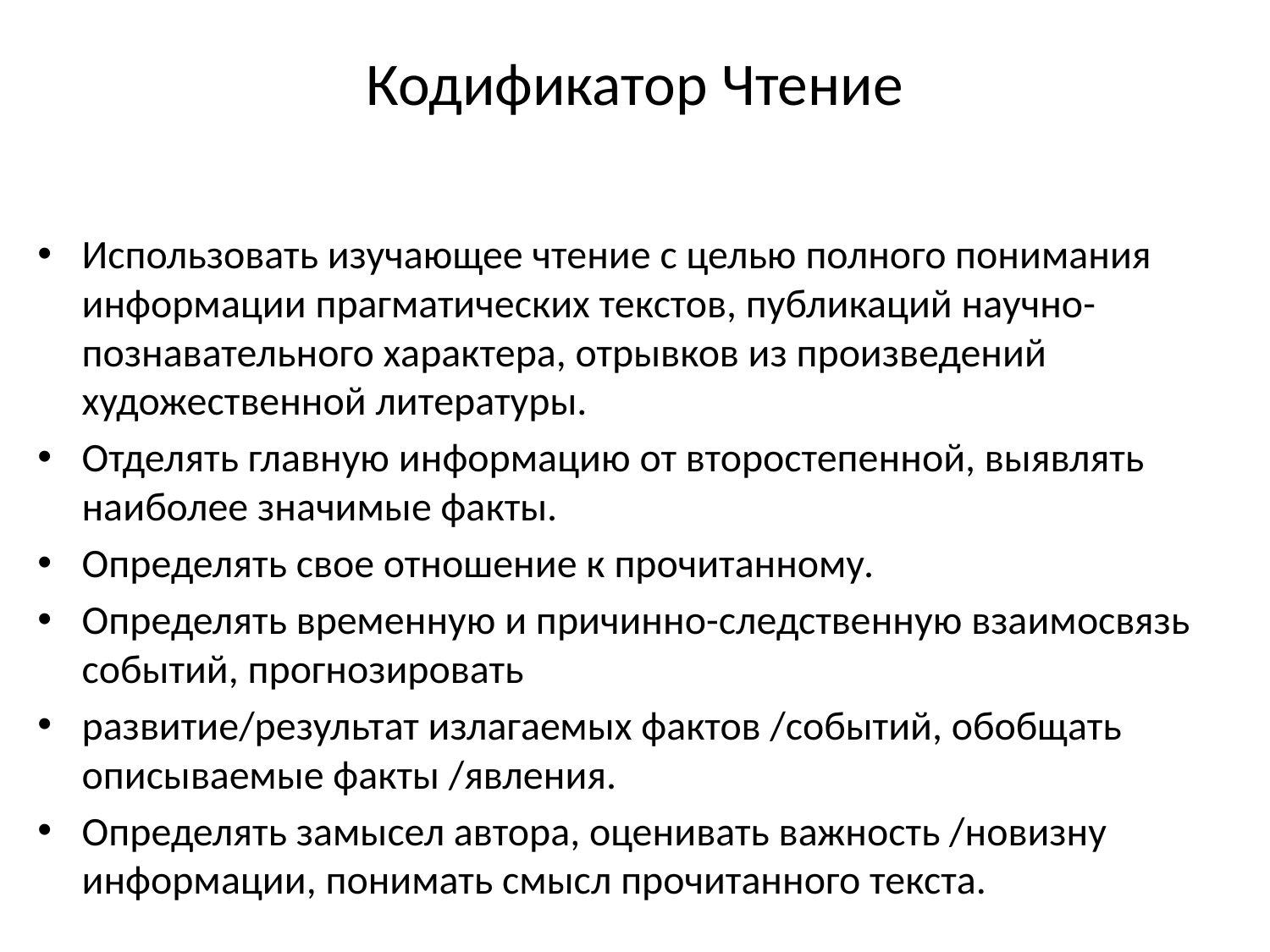

# Кодификатор Чтение
Использовать изучающее чтение с целью полного понимания информации прагматических текстов, публикаций научно-познавательного характера, отрывков из произведений художественной литературы.
Отделять главную информацию от второстепенной, выявлять наиболее значимые факты.
Определять свое отношение к прочитанному.
Определять временную и причинно-следственную взаимосвязь событий, прогнозировать
развитие/результат излагаемых фактов /событий, обобщать описываемые факты /явления.
Определять замысел автора, оценивать важность /новизну информации, понимать смысл прочитанного текста.